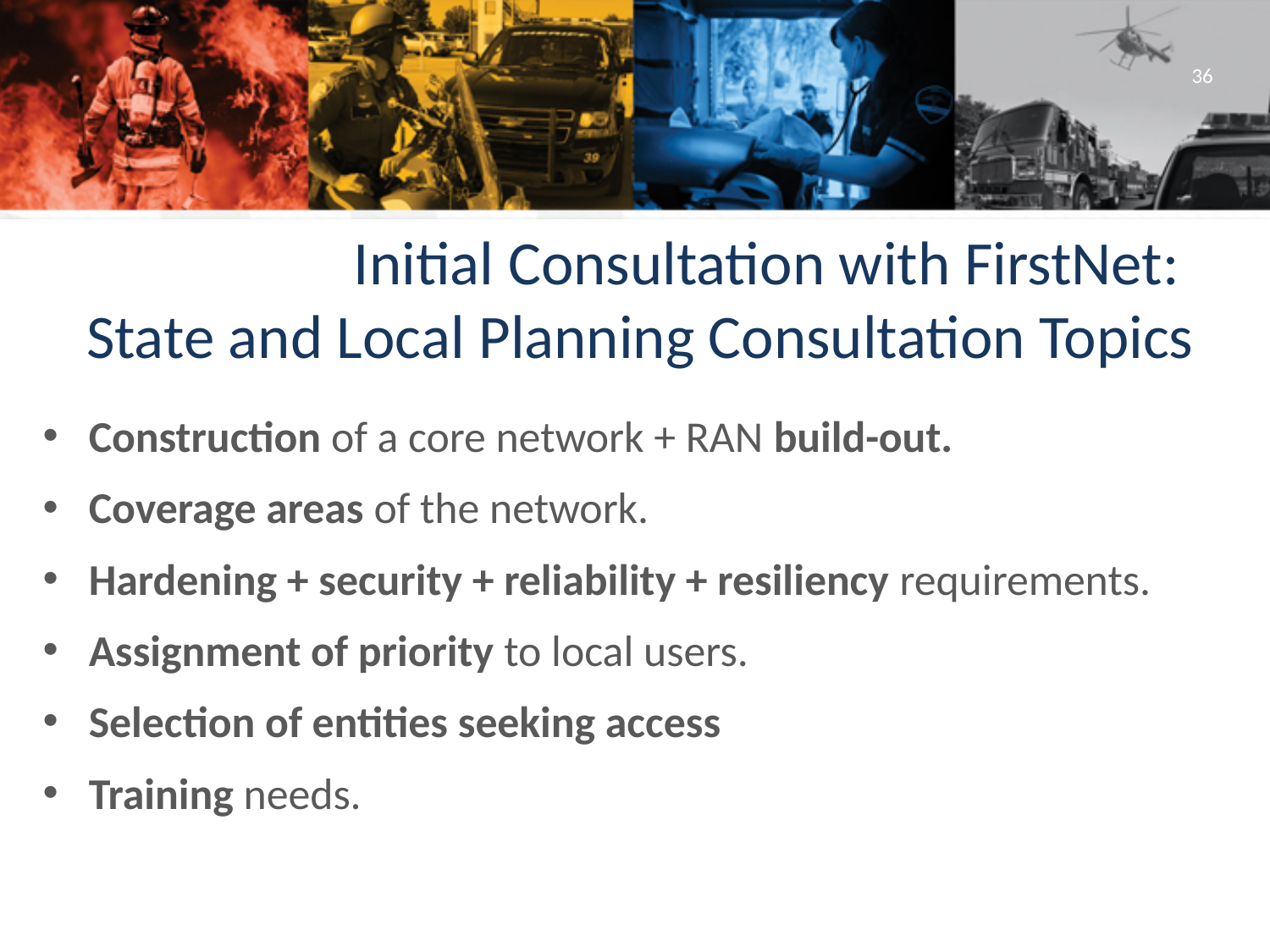

36

# Initial Consultation with FirstNet: State and Local Planning Consultation Topics
Construction of a core network + RAN build-out.
Coverage areas of the network.
Hardening + security + reliability + resiliency requirements.
Assignment of priority to local users.
Selection of entities seeking access
Training needs.